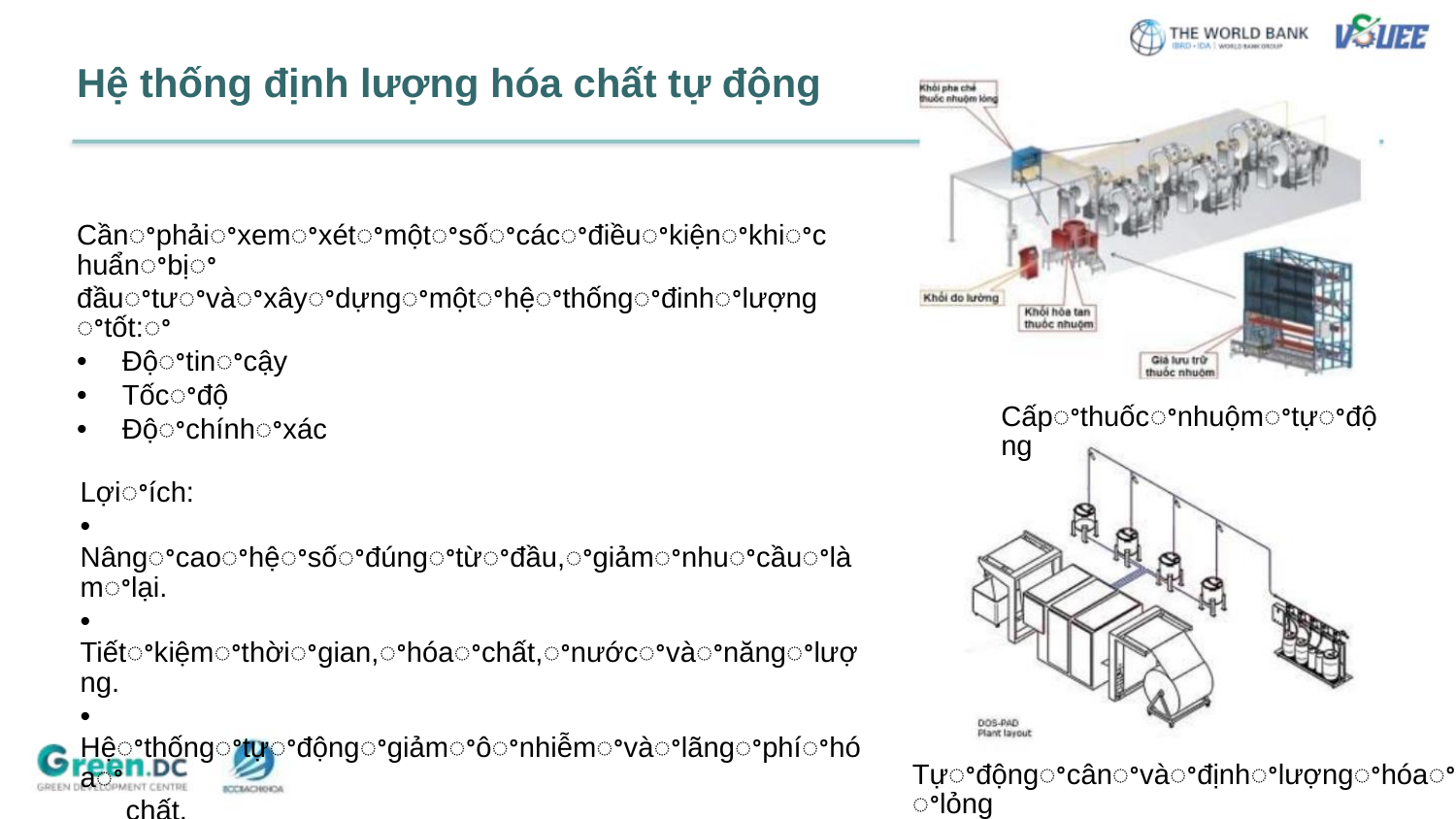

Hệ thống định lượng hóa chất tự động
Cầnꢀphảiꢀxemꢀxétꢀmộtꢀsốꢀcácꢀđiềuꢀkiệnꢀkhiꢀchuẩnꢀbịꢀ
đầuꢀtưꢀvàꢀxâyꢀdựngꢀmộtꢀhệꢀthốngꢀđinhꢀlượngꢀtốt:ꢀ
• Độꢀtinꢀcậy
• Tốcꢀđộ
• Độꢀchínhꢀxác
Cấpꢀthuốcꢀnhuộmꢀtựꢀđộng
Lợiꢀích:
• Nângꢀcaoꢀhệꢀsốꢀđúngꢀtừꢀđầu,ꢀgiảmꢀnhuꢀcầuꢀlàmꢀlại.
• Tiếtꢀkiệmꢀthờiꢀgian,ꢀhóaꢀchất,ꢀnướcꢀvàꢀnăngꢀlượng.
• Hệꢀthốngꢀtựꢀđộngꢀgiảmꢀôꢀnhiễmꢀvàꢀlãngꢀphíꢀhóaꢀ
chất.
• Tạoꢀmôiꢀtrườngꢀlàmꢀviệcꢀanꢀtoàn,ꢀkhôngꢀtiếpꢀxúcꢀ
hóaꢀchấtꢀđộcꢀhại.
Tựꢀđộngꢀcânꢀvàꢀđịnhꢀlượngꢀhóaꢀchấtꢀlỏng